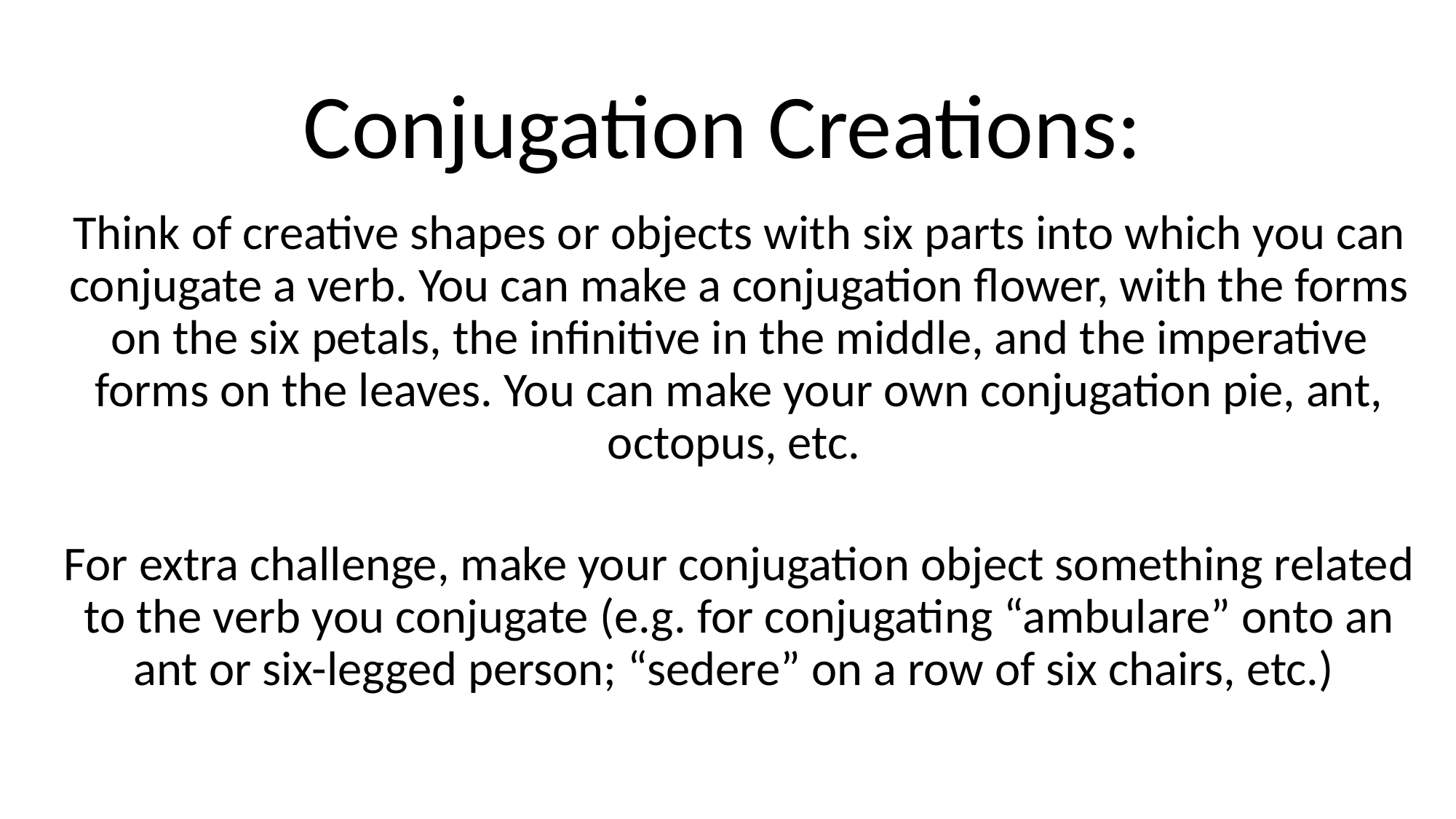

# Conjugation Creations:
Think of creative shapes or objects with six parts into which you can conjugate a verb. You can make a conjugation flower, with the forms on the six petals, the infinitive in the middle, and the imperative forms on the leaves. You can make your own conjugation pie, ant, octopus, etc.

For extra challenge, make your conjugation object something related to the verb you conjugate (e.g. for conjugating “ambulare” onto an ant or six-legged person; “sedere” on a row of six chairs, etc.)